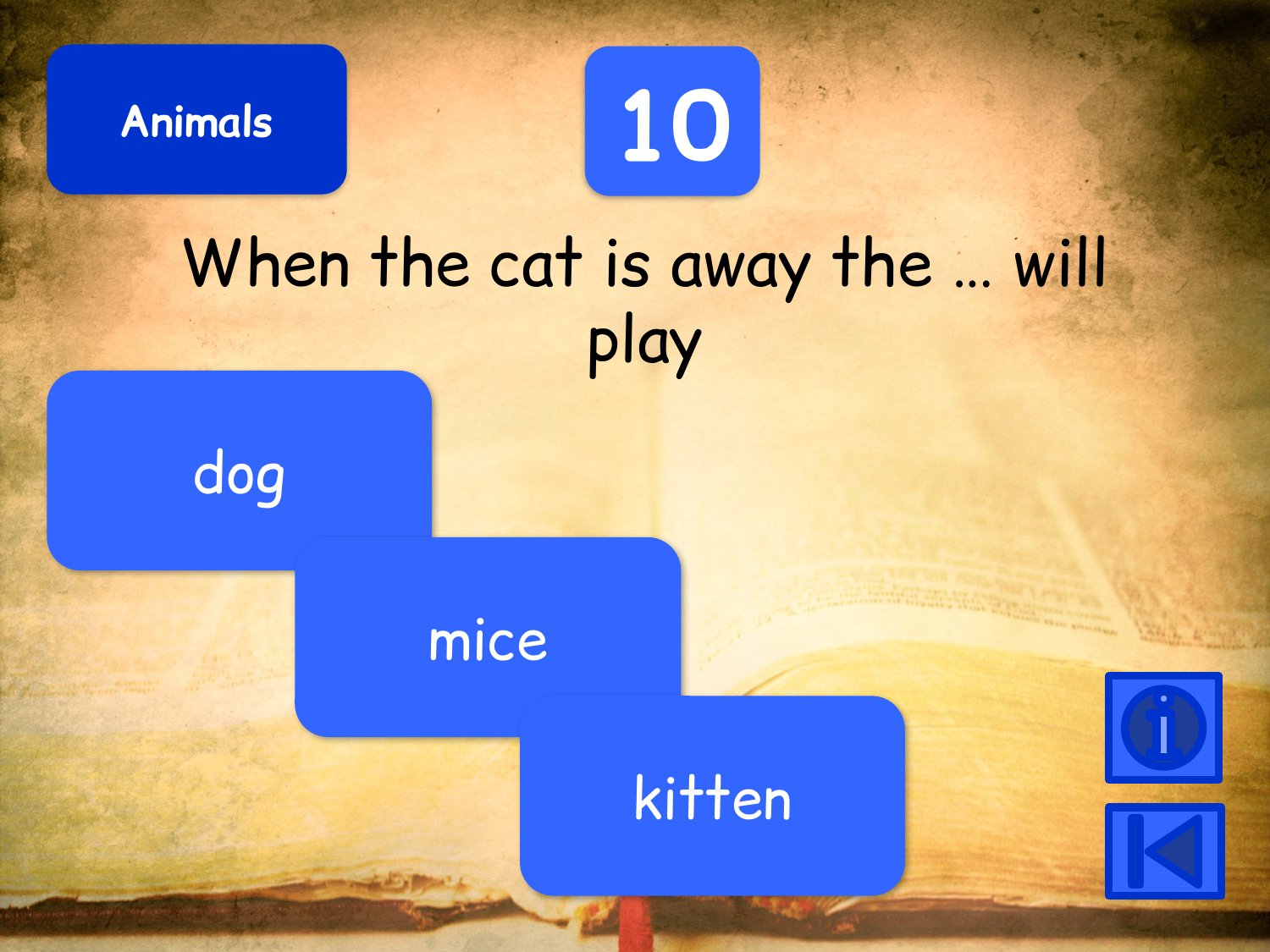

Animals
10
When the cat is away the … will play
dog
mice

kitten